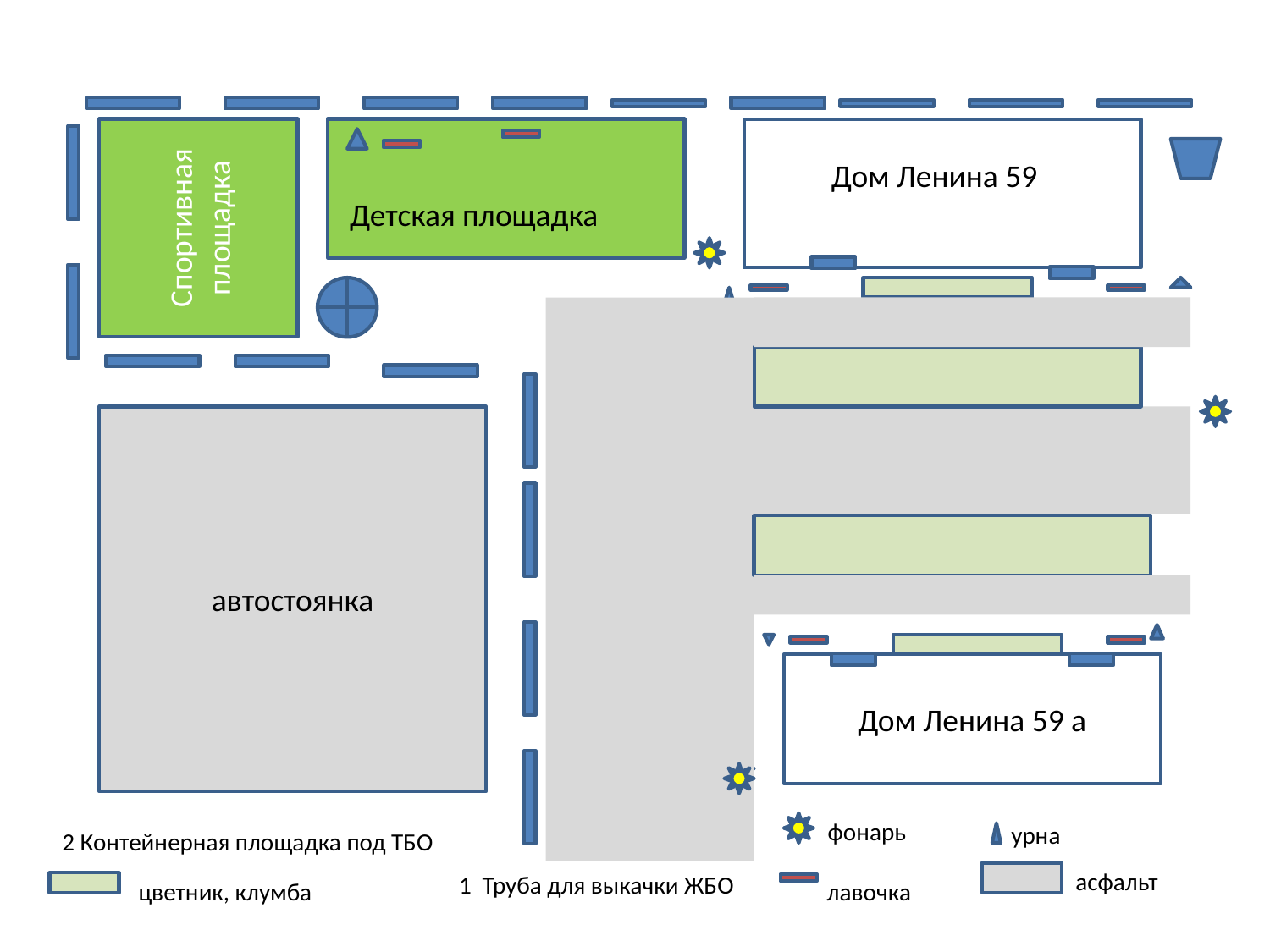

Спортивная площадка

Дом Ленина 592

Детская площадка

1

автостоянка

Дом Ленина 59 а

      фонарь
2 Контейнерная площадка под ТБО

   урна

              асфальт
2
            цветник, клумба
1  Труба для выкачки ЖБО
       лавочка